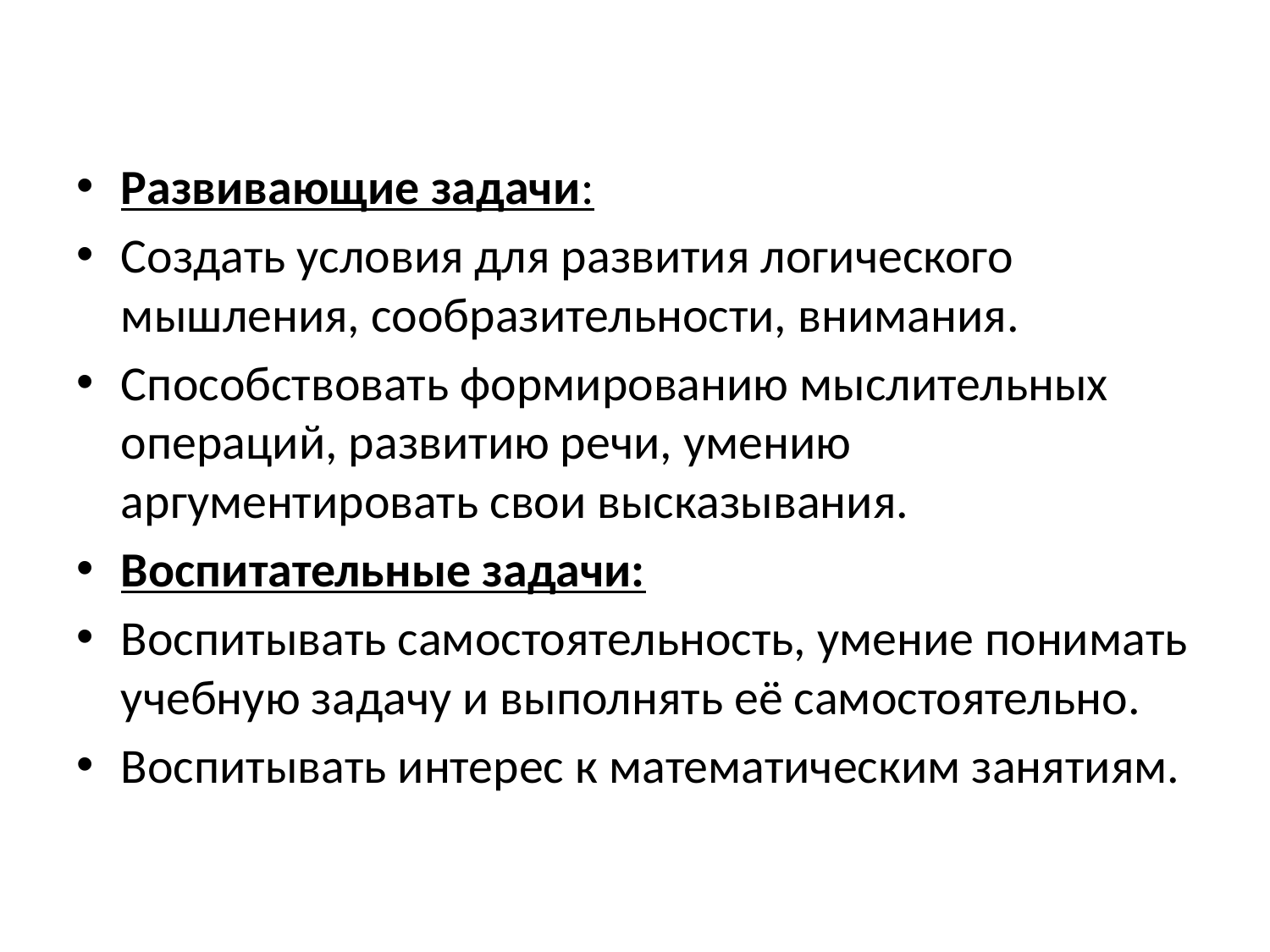

#
Развивающие задачи:
Создать условия для развития логического мышления, сообразительности, внимания.
Способствовать формированию мыслительных операций, развитию речи, умению аргументировать свои высказывания.
Воспитательные задачи:
Воспитывать самостоятельность, умение понимать учебную задачу и выполнять её самостоятельно.
Воспитывать интерес к математическим занятиям.